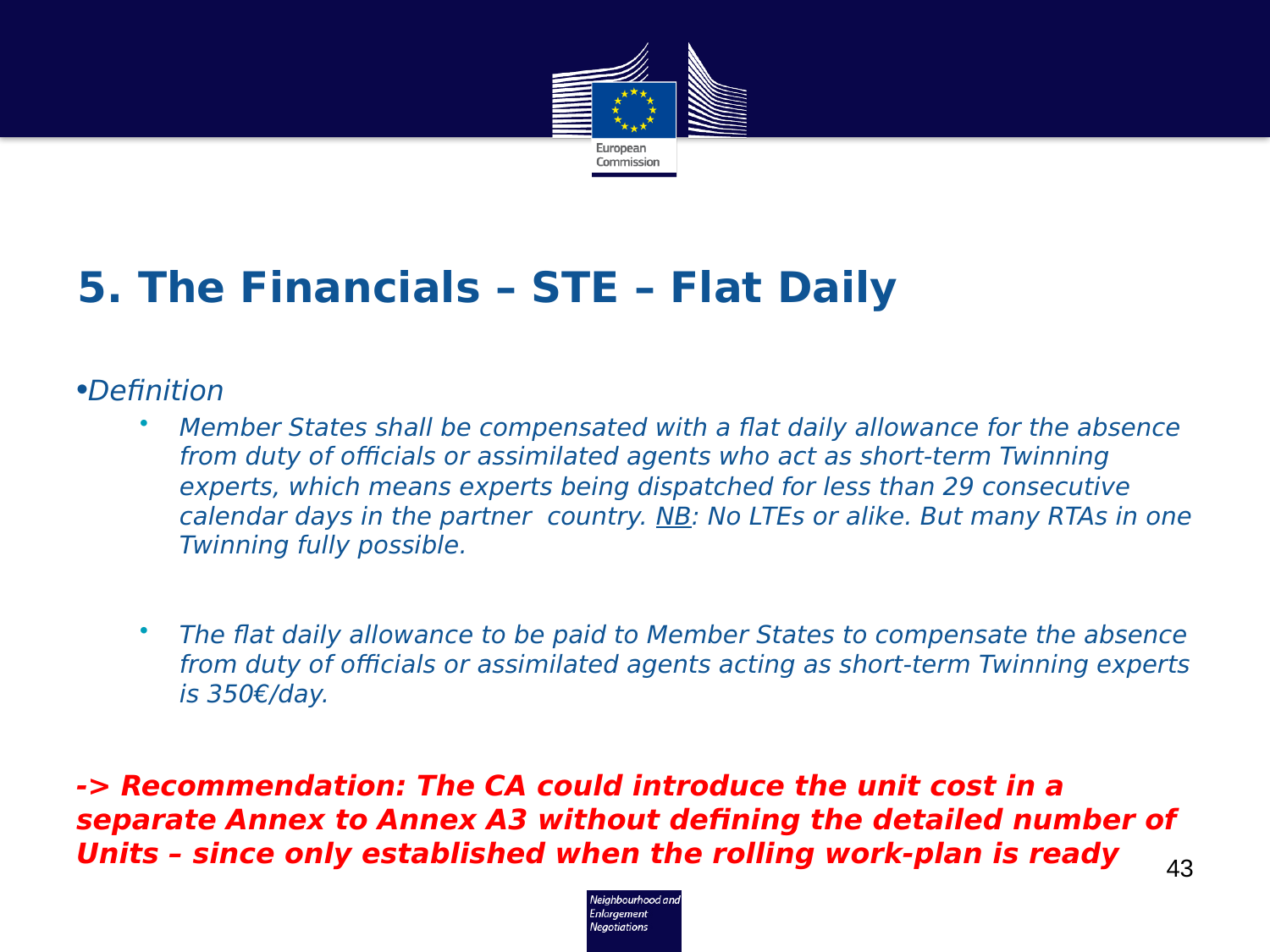

# 5. The Financials – STE – Flat Daily
Definition
Member States shall be compensated with a flat daily allowance for the absence from duty of officials or assimilated agents who act as short-term Twinning experts, which means experts being dispatched for less than 29 consecutive calendar days in the partner  country. NB: No LTEs or alike. But many RTAs in one Twinning fully possible.

The flat daily allowance to be paid to Member States to compensate the absence from duty of officials or assimilated agents acting as short-term Twinning experts is 350€/day.

-> Recommendation: The CA could introduce the unit cost in a separate Annex to Annex A3 without defining the detailed number of Units – since only established when the rolling work-plan is ready

43